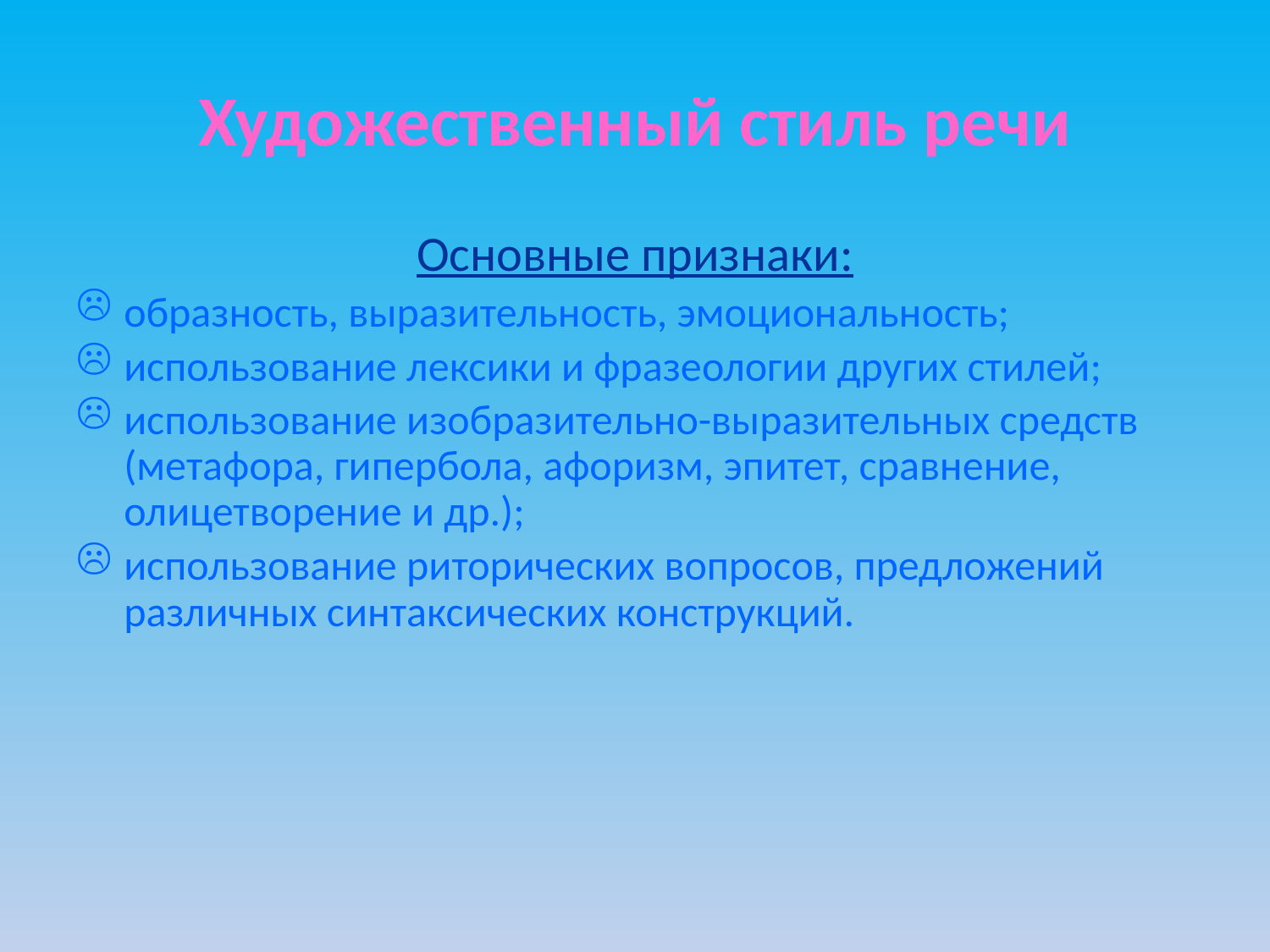

# Художественный стиль речи
Основные признаки:
образность, выразительность, эмоциональность;
использование лексики и фразеологии других стилей;
использование изобразительно-выразительных средств (метафора, гипербола, афоризм, эпитет, сравнение, олицетворение и др.);
использование риторических вопросов, предложений различных синтаксических конструкций.